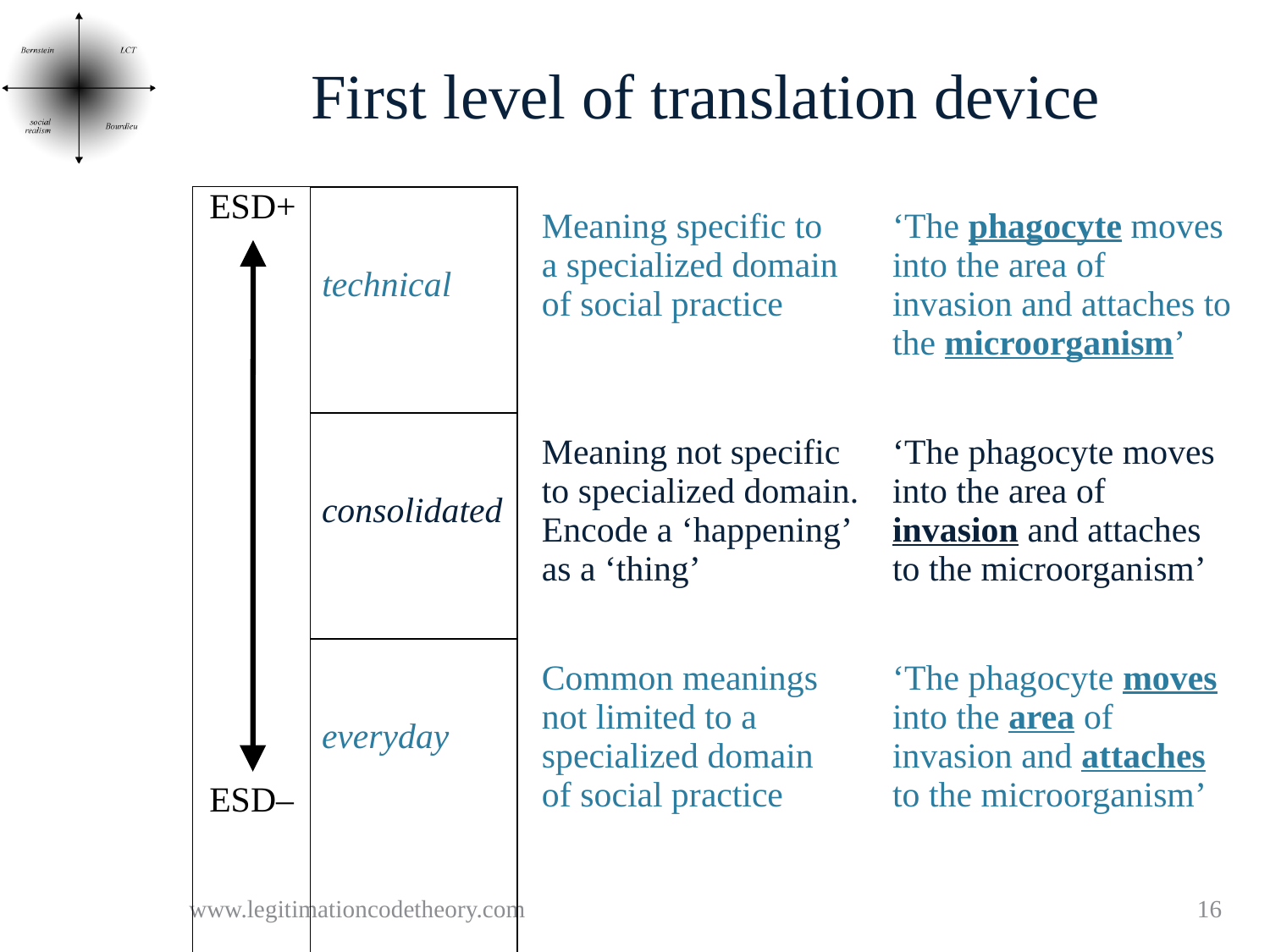

# First level of translation device

| ESD+ ESD– | technical | Meaning specific to a specialized domain of social practice | ‘The phagocyte moves into the area of invasion and attaches to the microorganism’ |
| --- | --- | --- | --- |
|  | consolidated | Meaning not specific to specialized domain. Encode a ‘happening’ as a ‘thing’ | ‘The phagocyte moves into the area of invasion and attaches to the microorganism’ |
|  | everyday | Common meanings not limited to a specialized domain of social practice | ‘The phagocyte moves into the area of invasion and attaches to the microorganism’ |
www.legitimationcodetheory.com
16